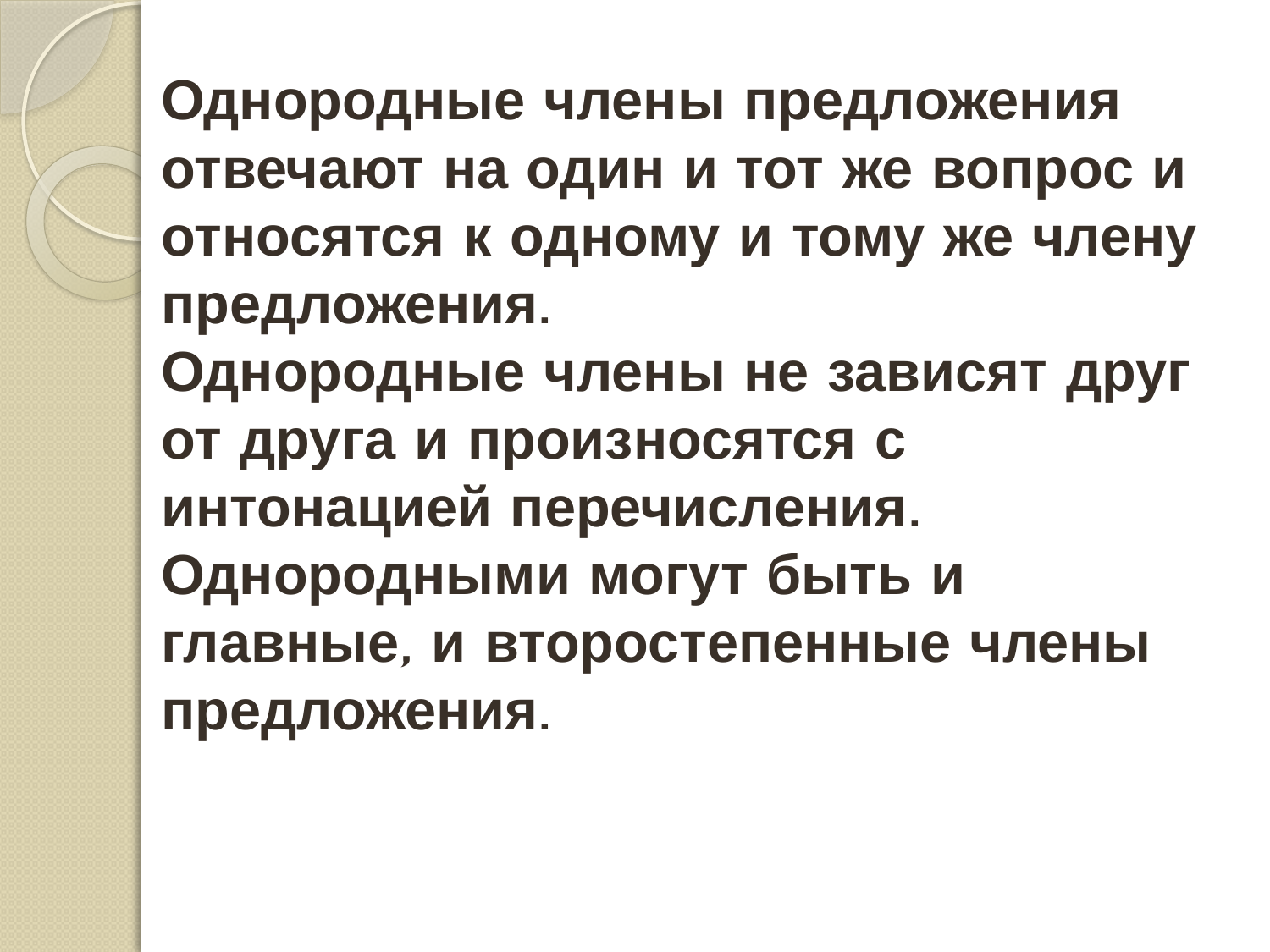

# Однородные члены предложения отвечают на один и тот же вопрос и относятся к одному и тому же члену предложения. Однородные члены не зависят друг от друга и произносятся с интонацией перечисления. Однородными могут быть и главные, и второстепенные члены предложения.